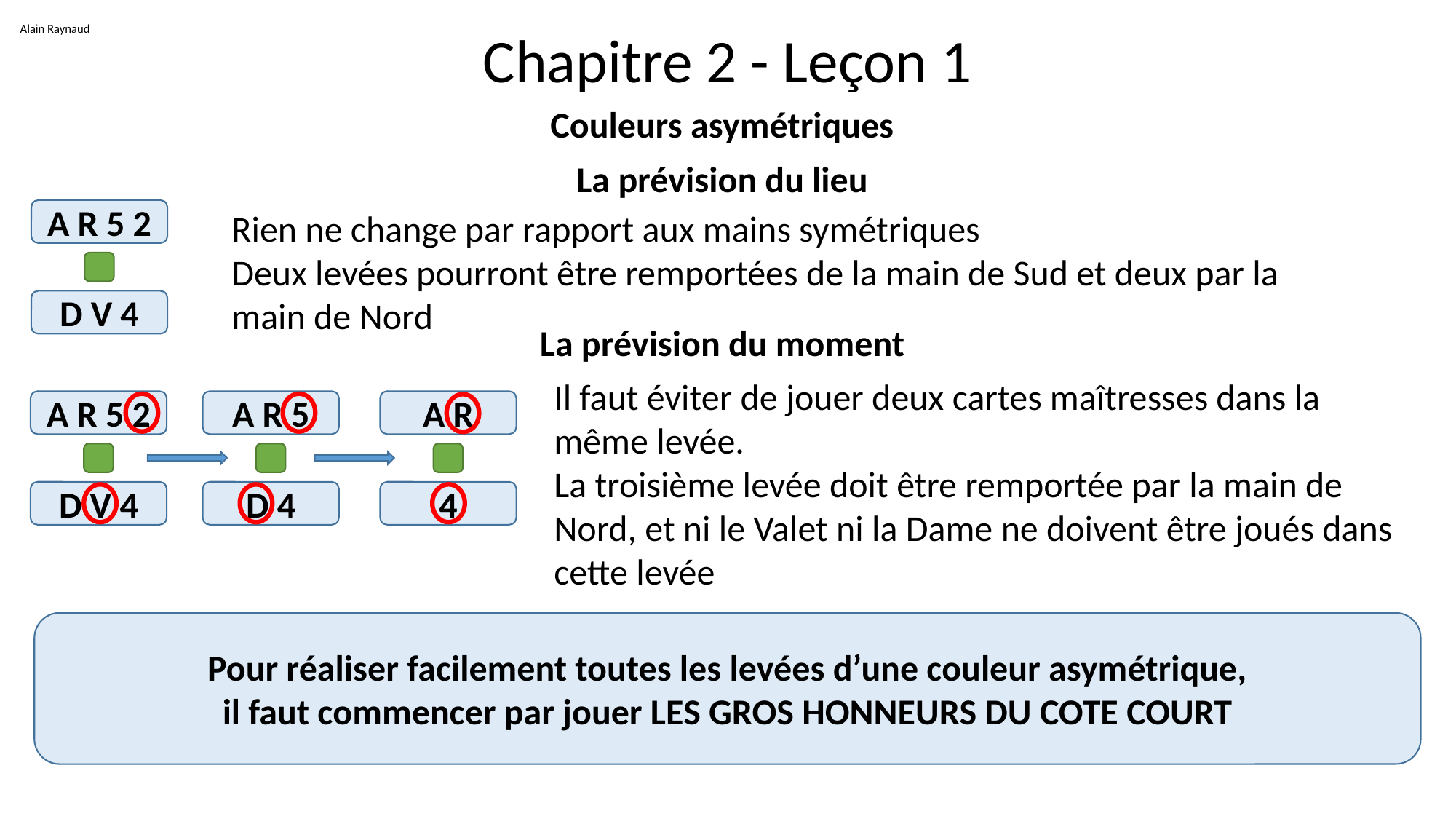

Alain Raynaud
# Chapitre 2 - Leçon 1
Couleurs asymétriques
La prévision du lieu

La prévision du moment
A R 5 2

D V 4
Rien ne change par rapport aux mains symétriques
Deux levées pourront être remportées de la main de Sud et deux par la main de Nord
Il faut éviter de jouer deux cartes maîtresses dans la même levée.
La troisième levée doit être remportée par la main de Nord, et ni le Valet ni la Dame ne doivent être joués dans cette levée
A R 5 2

D V 4
A R 5

D 4
A R

4

Pour réaliser facilement toutes les levées d’une couleur asymétrique,
il faut commencer par jouer LES GROS HONNEURS DU COTE COURT